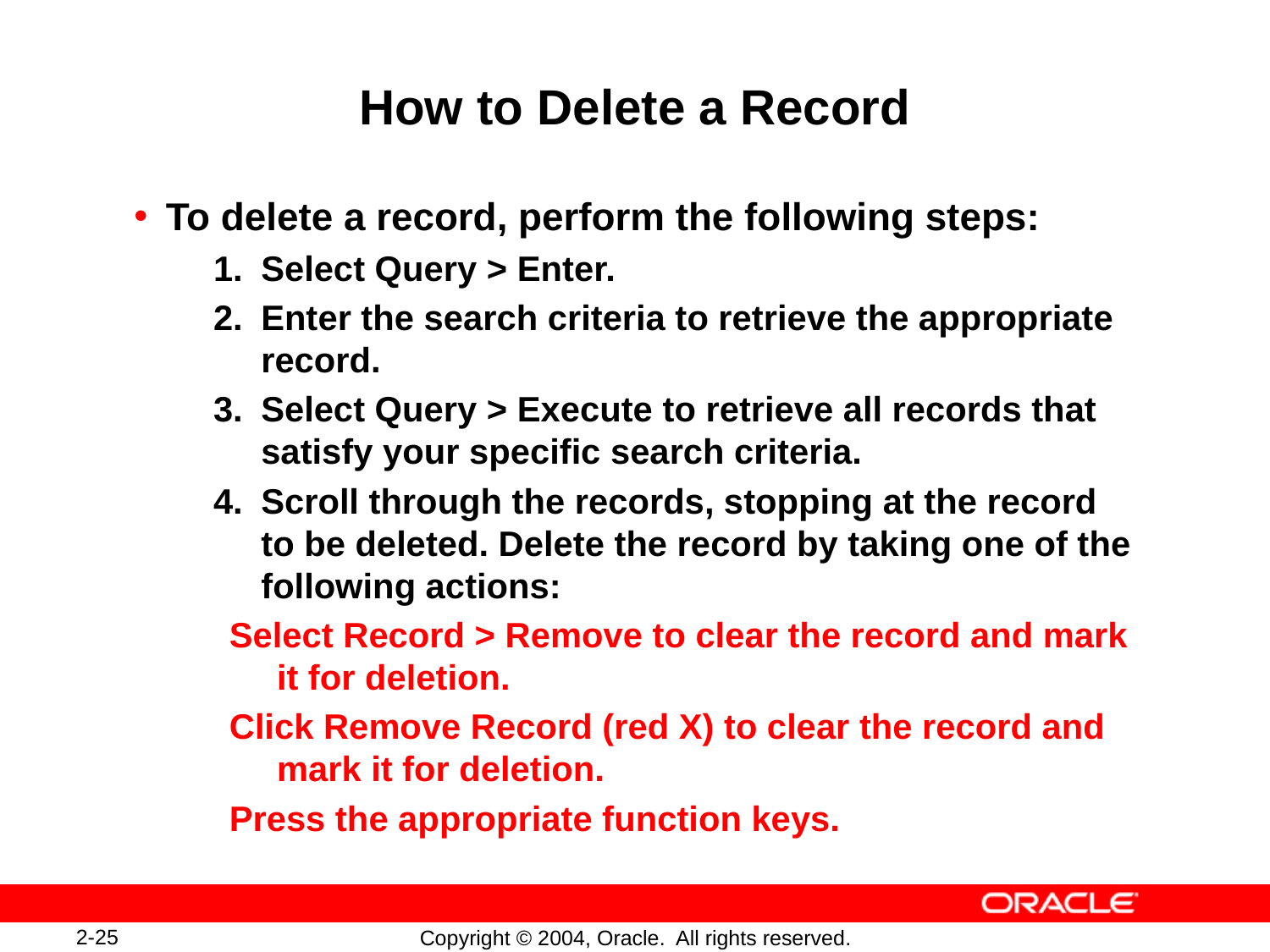

# How to Delete a Record
To delete a record, perform the following steps:
1.	Select Query > Enter.
2.	Enter the search criteria to retrieve the appropriate record.
3.	Select Query > Execute to retrieve all records that satisfy your specific search criteria.
4.	Scroll through the records, stopping at the record to be deleted. Delete the record by taking one of the following actions:
Select Record > Remove to clear the record and mark it for deletion.
Click Remove Record (red X) to clear the record and mark it for deletion.
Press the appropriate function keys.